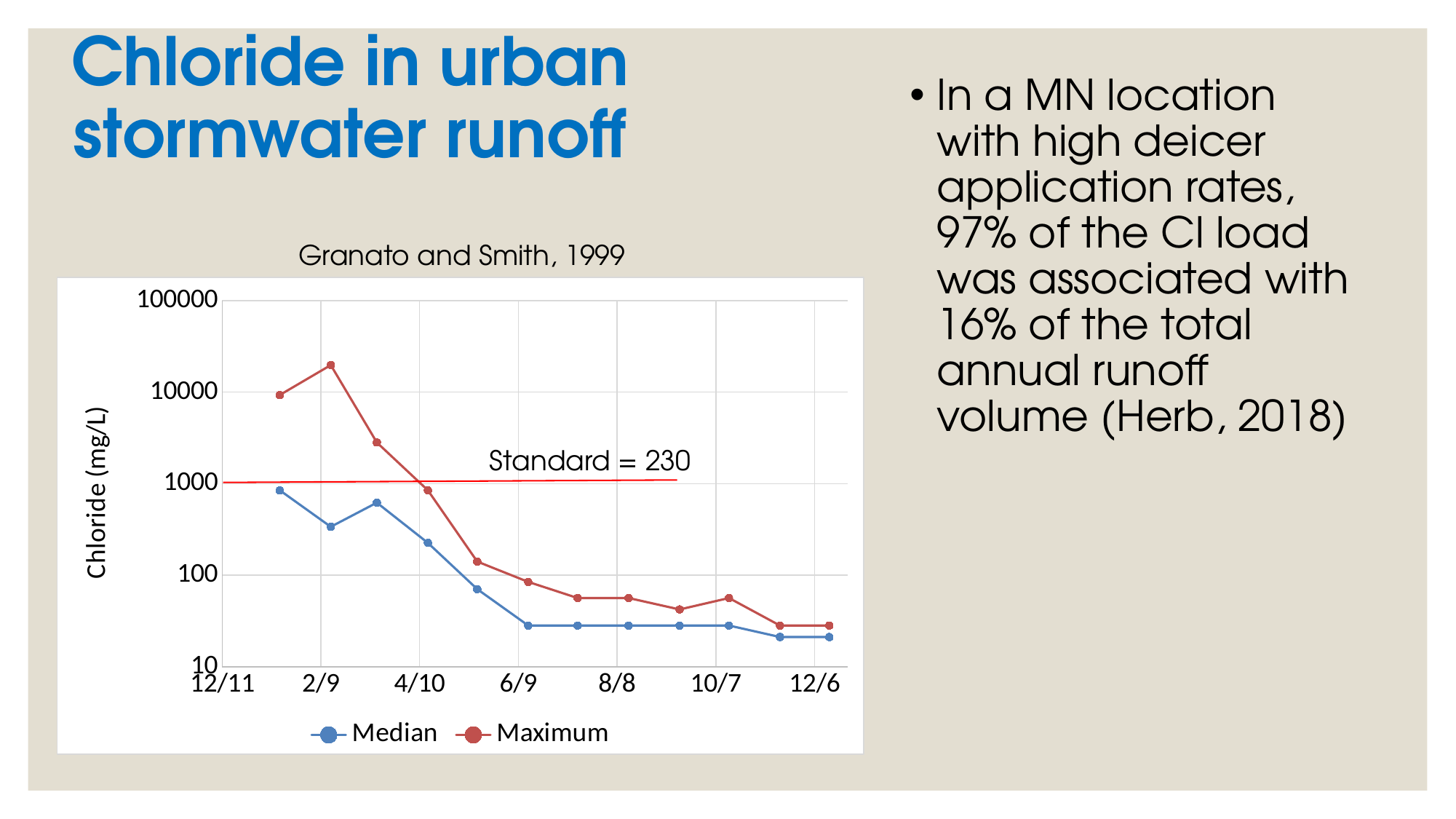

Chloride in urban stormwater runoff
In a MN location with high deicer application rates, 97% of the Cl load was associated with 16% of the total annual runoff volume (Herb, 2018)
Granato and Smith, 1999

### Chart

| Category | Median | Maximum |
|---|---|---|
Standard = 230